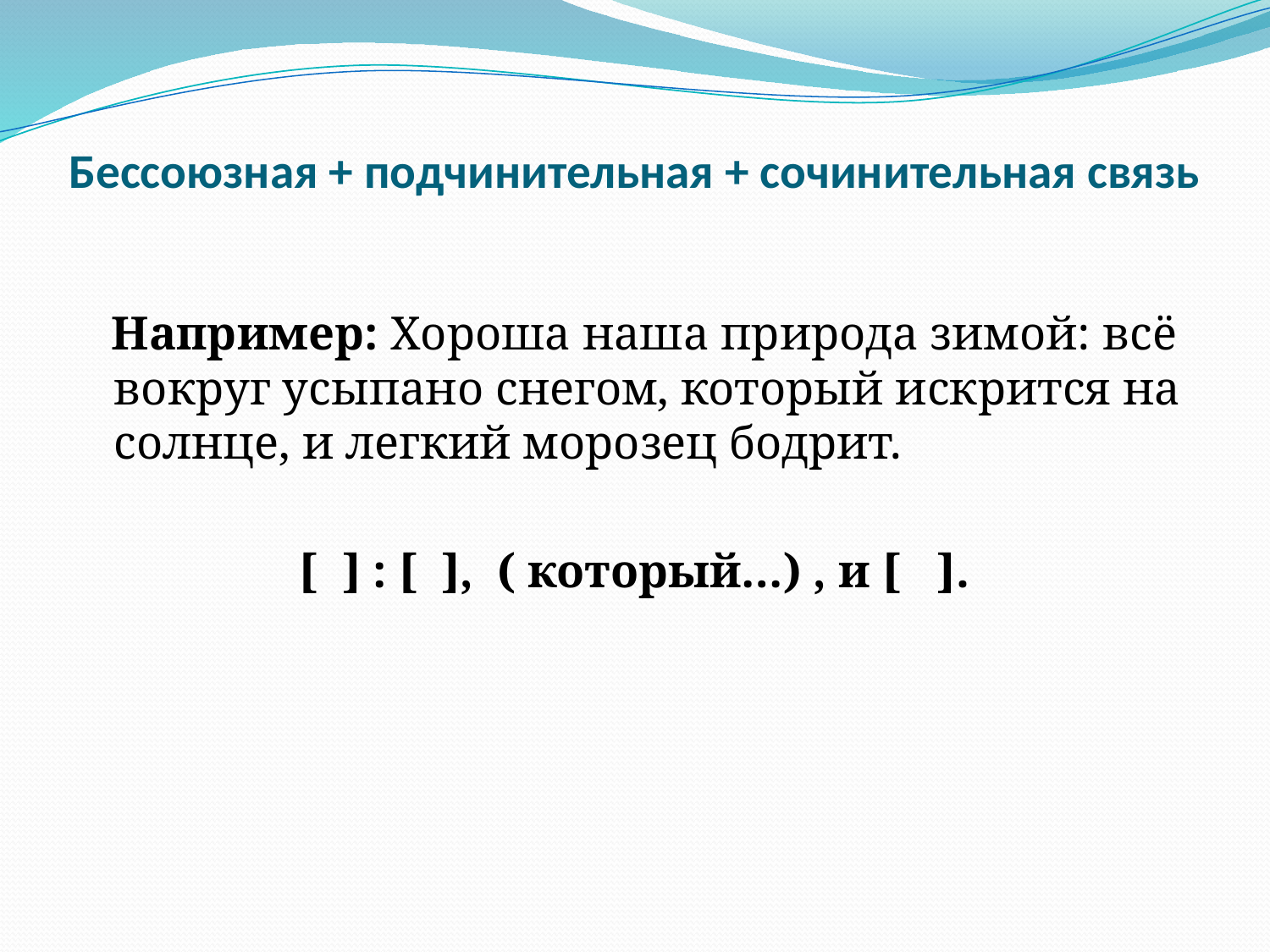

# Бессоюзная + подчинительная + сочинительная связь
   Например: Хороша наша природа зимой: всё вокруг усыпано снегом, который искрится на солнце, и легкий морозец бодрит.

[  ] : [  ],  ( который…) , и [   ].